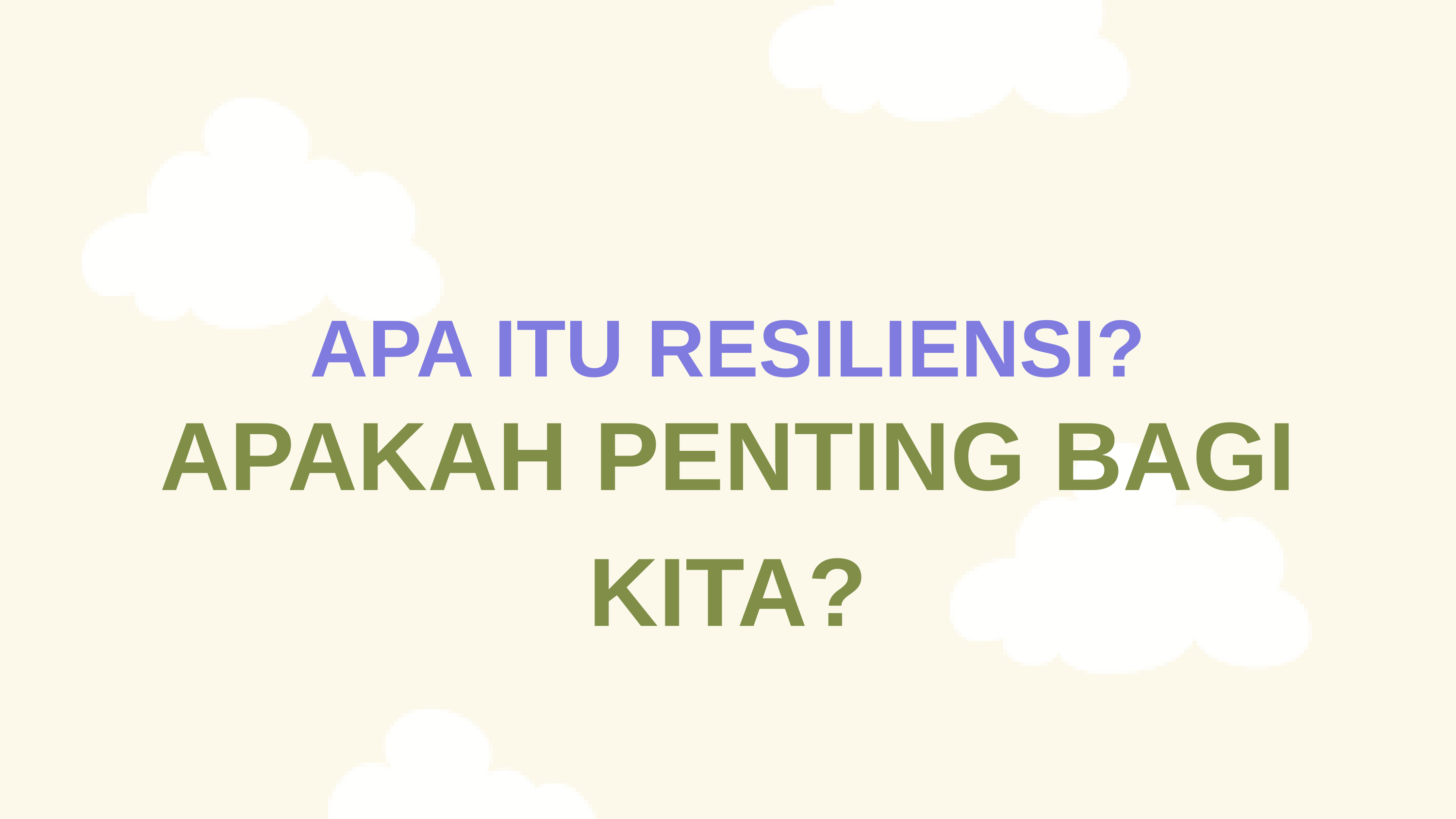

APA ITU RESILIENSI?
APAKAH PENTING BAGI KITA?